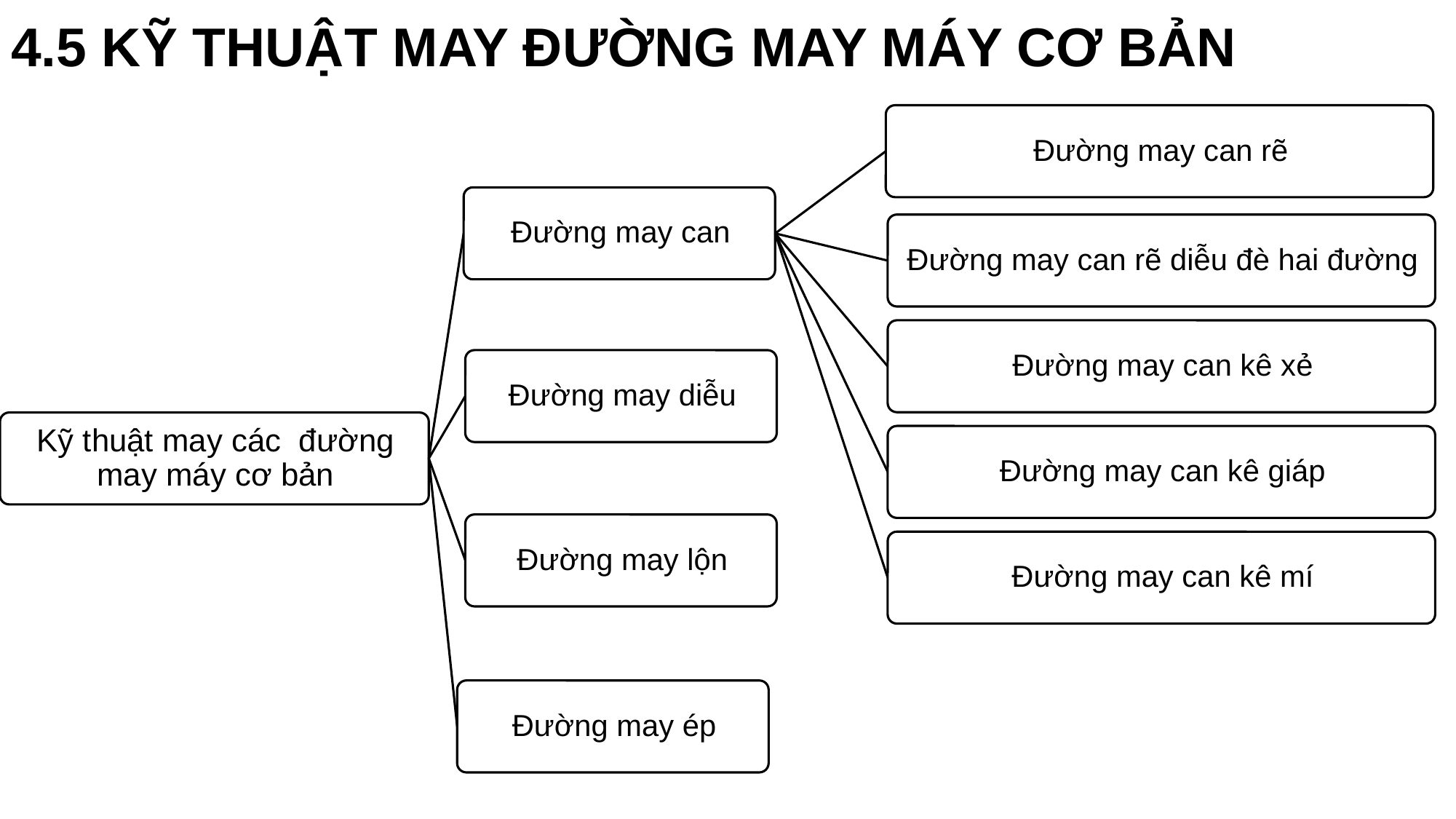

# 4.5 KỸ THUẬT MAY ĐƯỜNG MAY MÁY CƠ BẢN
Kỹ thuật may các  đường may máy cơ bản

Đường may can

Đường may can rẽ

Đường may can rẽ diễu đè hai đường

Đường may can kê xẻ

Đường may can kê giáp

Đường may can kê mí

Đường may diễu

Đường may lộn

Đường may ép